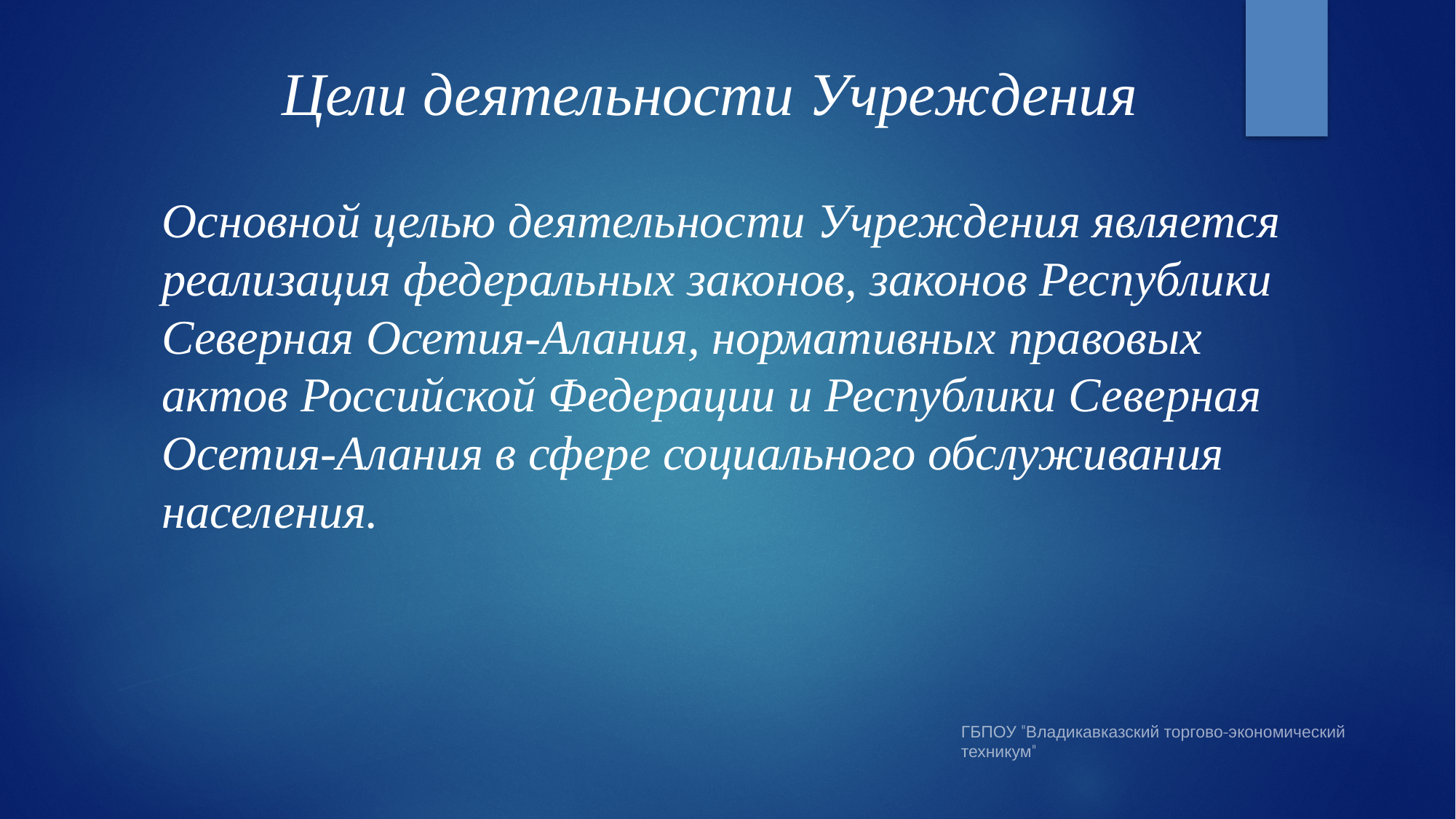

Цели деятельности Учреждения
Основной целью деятельности Учреждения является реализация федеральных законов, законов Республики Северная Осетия-Алания, нормативных правовых актов Российской Федерации и Республики Северная Осетия-Алания в сфере социального обслуживания населения.
ГБПОУ "Владикавказский торгово-экономический техникум"